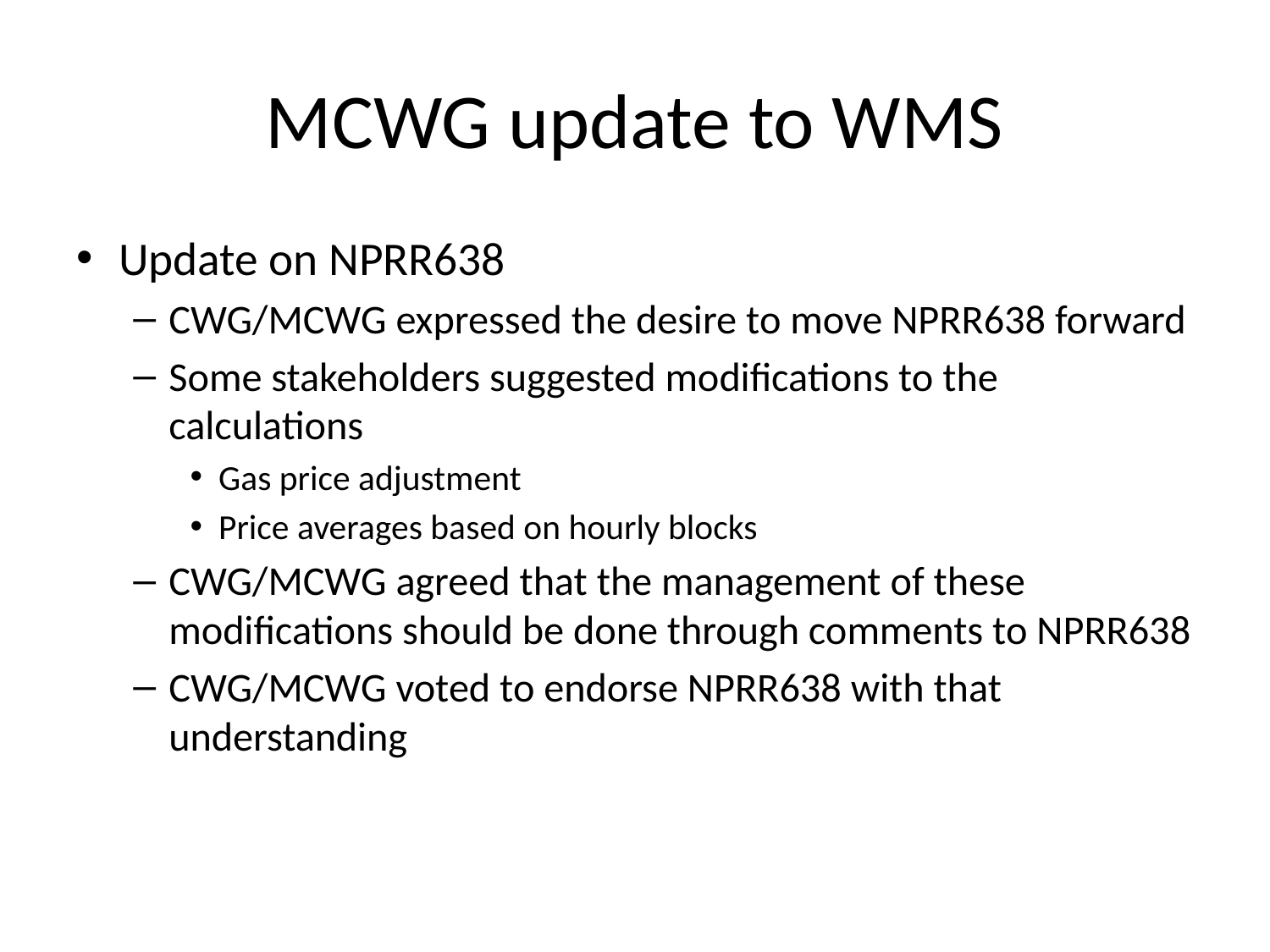

# MCWG update to WMS
Update on NPRR638
CWG/MCWG expressed the desire to move NPRR638 forward
Some stakeholders suggested modifications to the calculations
Gas price adjustment
Price averages based on hourly blocks
CWG/MCWG agreed that the management of these modifications should be done through comments to NPRR638
CWG/MCWG voted to endorse NPRR638 with that understanding